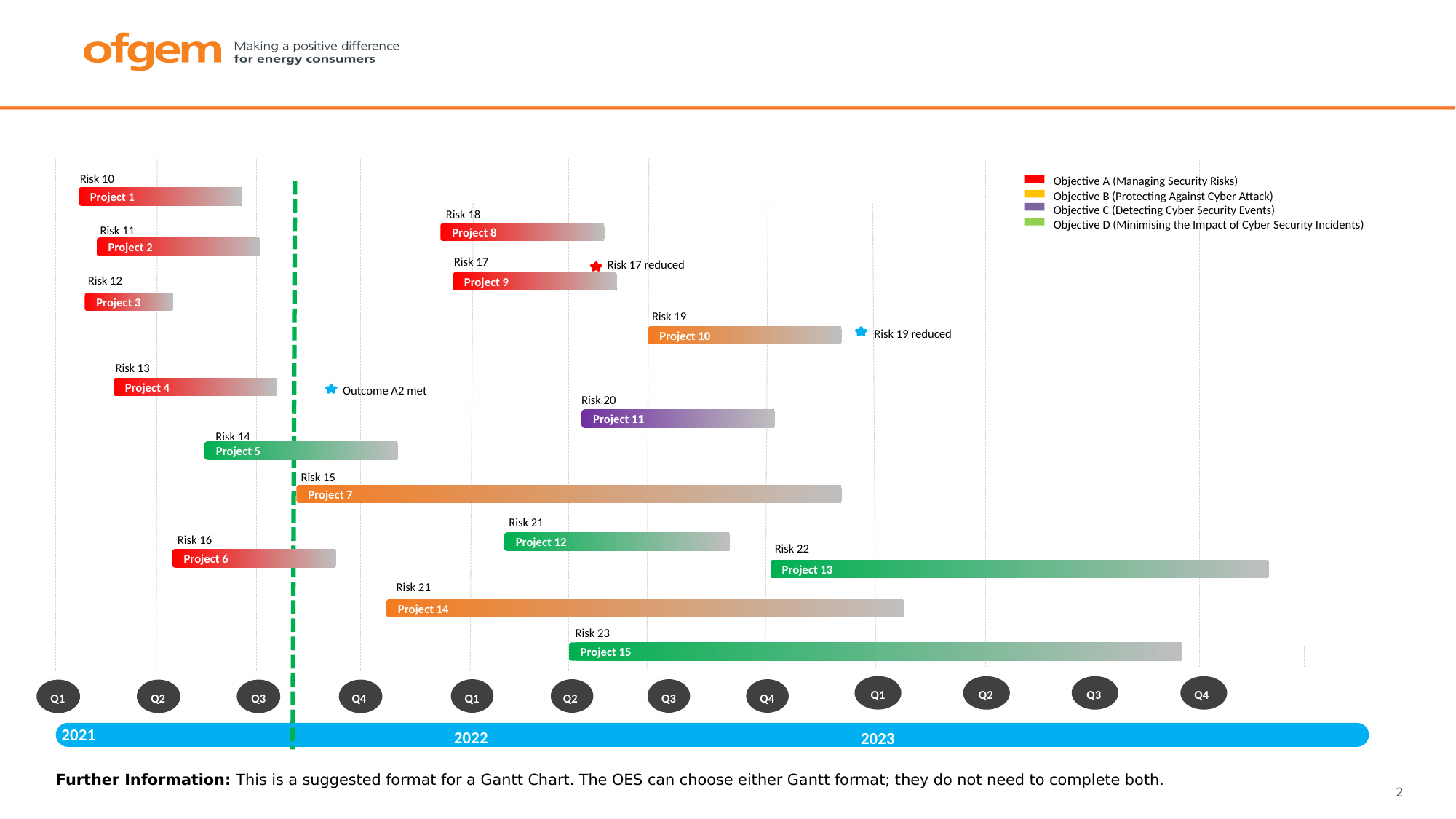

# Example Gantt Chart 1

 Risk 10
Objective A (Managing Security Risks)
Objective B (Protecting Against Cyber Attack)
Objective C (Detecting Cyber Security Events)
Objective D (Minimising the Impact of Cyber Security Incidents)

Project 1

 Risk 18

Risk 11
Project 8
Project 2
Risk 17
Risk 17 reduced

Project 9
Risk 12
Project 3
Risk 19
Project 10
Risk 19 reduced

Risk 13
Project 4
Outcome A2 met

Risk 20
Project 11
Risk 14
Project 5
Risk 15
Project 7
Risk 21
Risk 16
Project 12
Risk 22
Project 6
Project 13
Risk 21
Project 14
Risk 23
Project 15

Q1
Q2
Q3
Q4
Q1
Q2
Q3
Q4
Q1
Q2
Q3
Q4

2021
2022
2023
Further Information: This is a suggested format for a Gantt Chart. The OES can choose either Gantt format; they do not need to complete both.
2